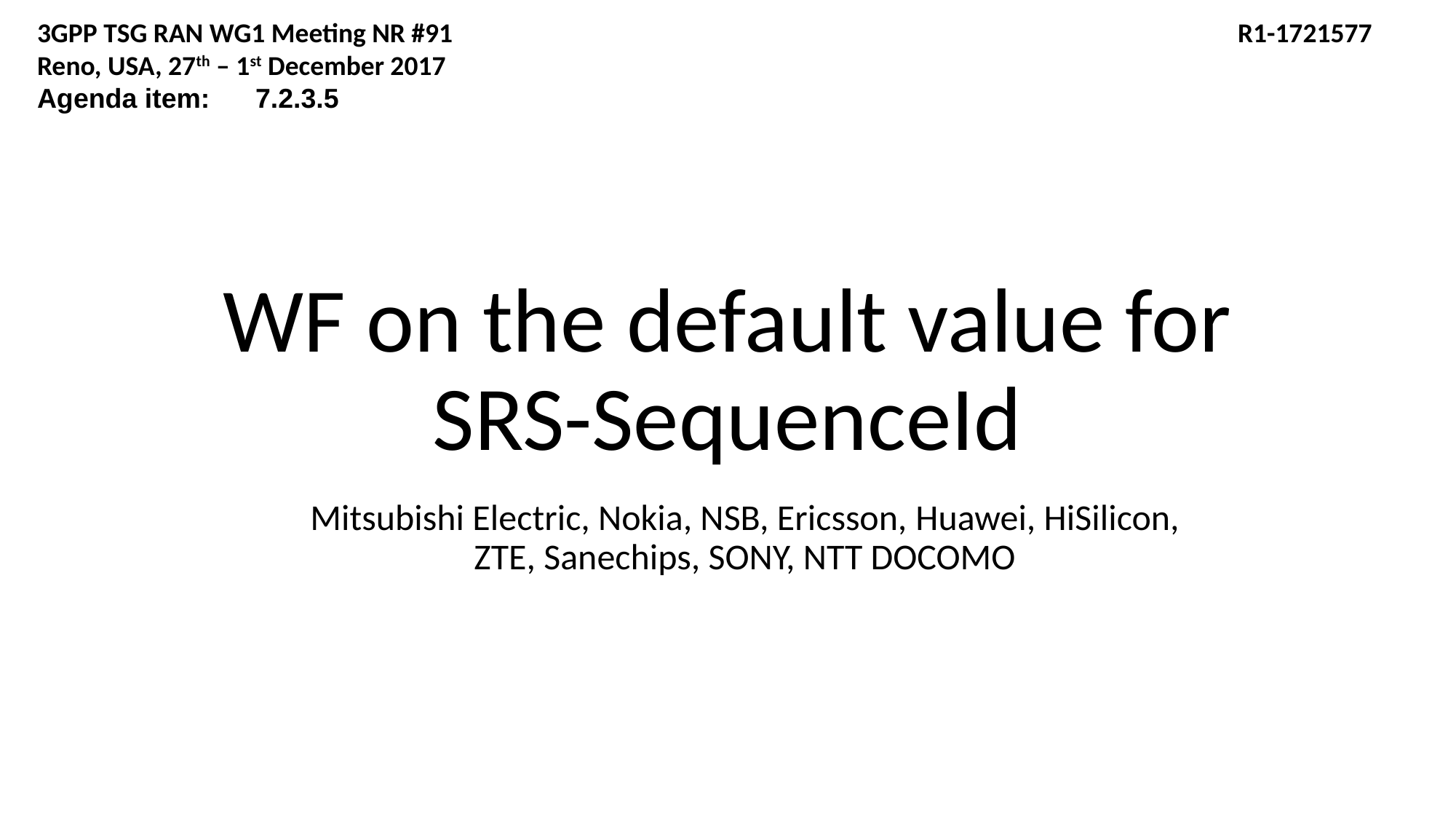

3GPP TSG RAN WG1 Meeting NR #91                                						R1-1721577
Reno, USA, 27th – 1st December 2017
Agenda item:      7.2.3.5
# WF on the default value for SRS-SequenceId
Mitsubishi Electric, Nokia, NSB, Ericsson, Huawei, HiSilicon, ZTE, Sanechips, SONY, NTT DOCOMO